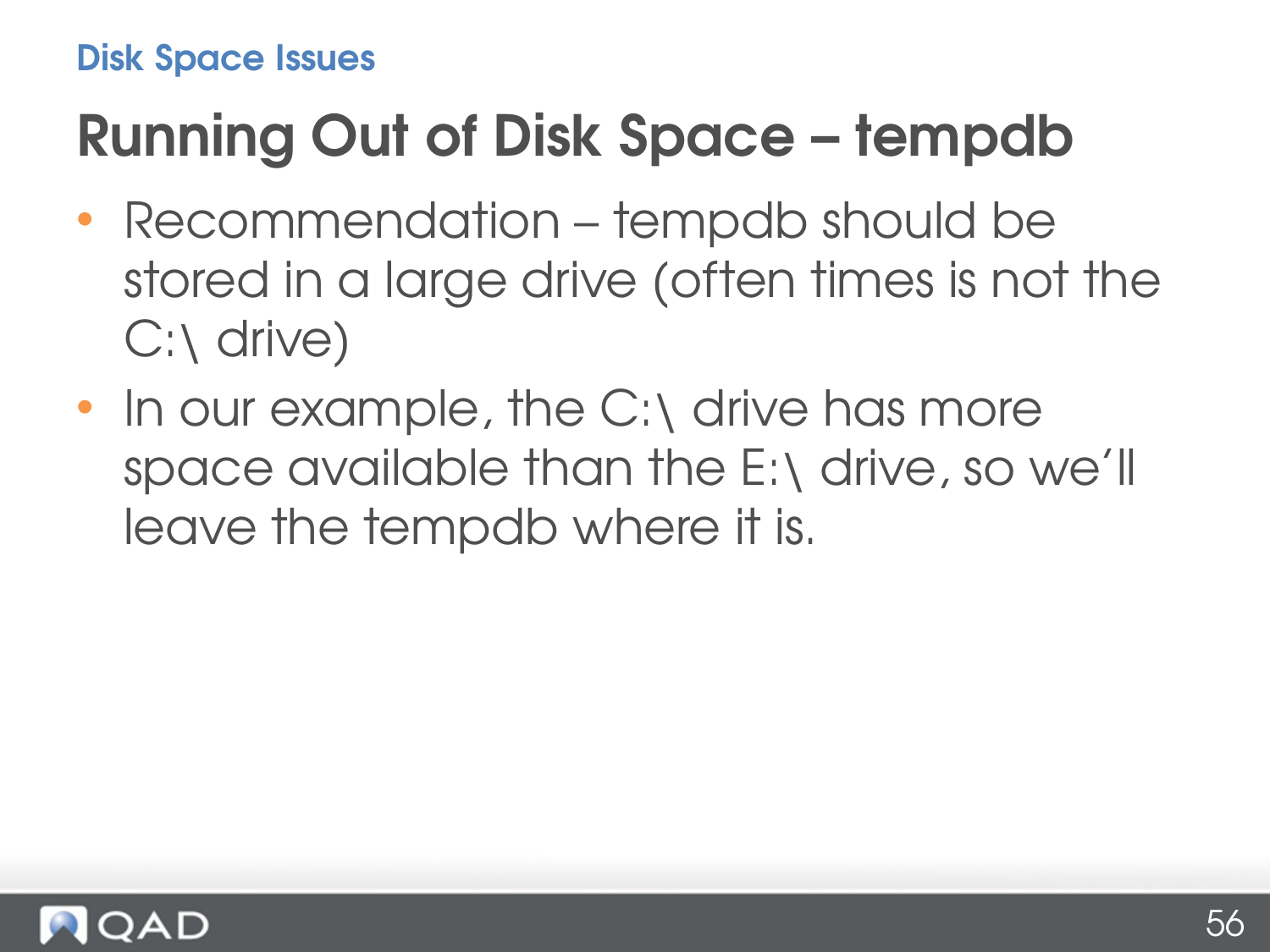

Disk Space Issues
# Running Out of Disk Space – tempdb
Recommendation – tempdb should be stored in a large drive (often times is not the C:\ drive)
In our example, the C:\ drive has more space available than the E:\ drive, so we’ll leave the tempdb where it is.
56